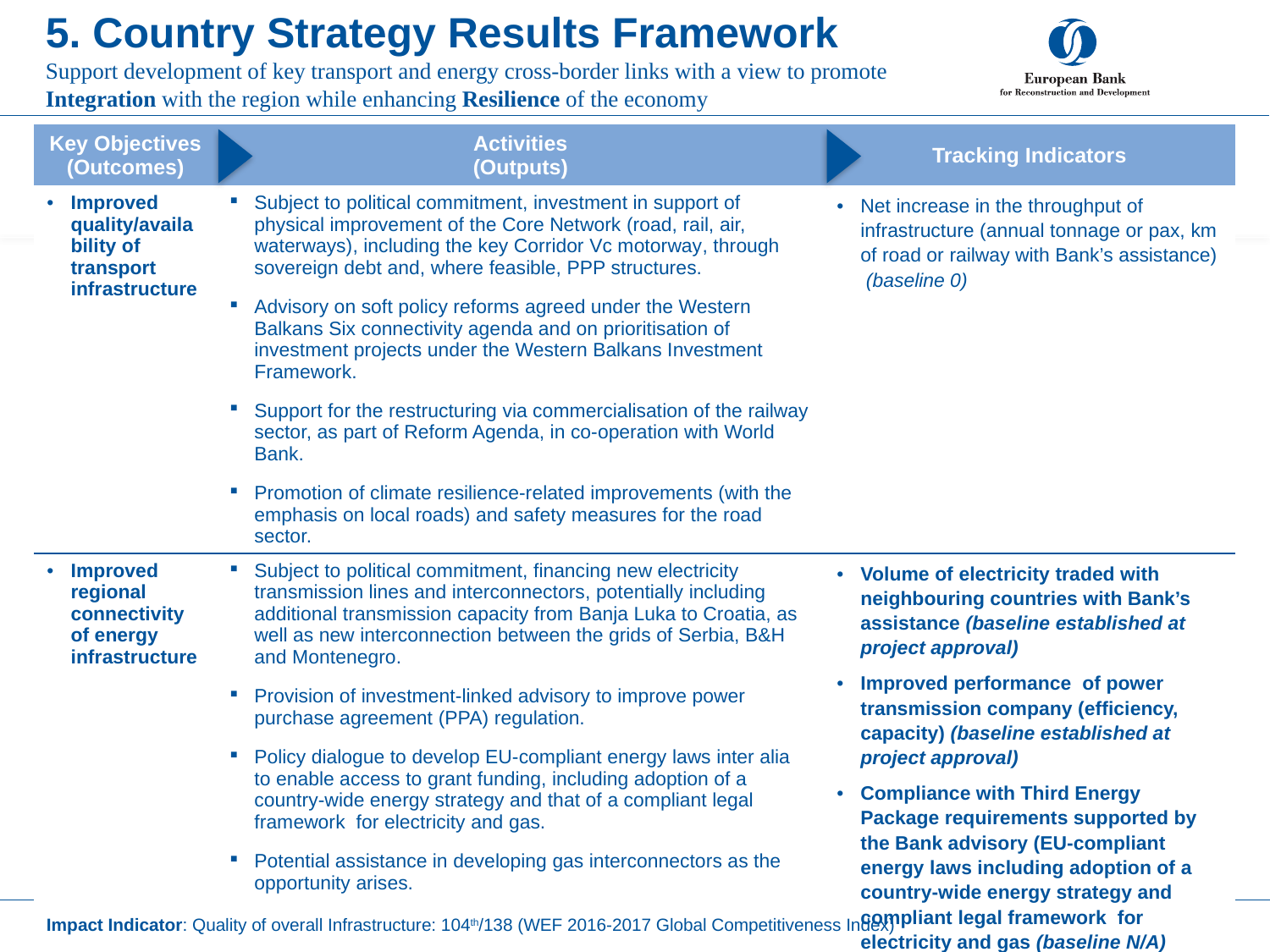

# 5. Country Strategy Results Framework Support development of key transport and energy cross-border links with a view to promote Integration with the region while enhancing Resilience of the economy
| Key Objectives (Outcomes) | Activities (Outputs) | Tracking Indicators |
| --- | --- | --- |
| Improved quality/availability of transport infrastructure | Subject to political commitment, investment in support of physical improvement of the Core Network (road, rail, air, waterways), including the key Corridor Vc motorway, through sovereign debt and, where feasible, PPP structures. Advisory on soft policy reforms agreed under the Western Balkans Six connectivity agenda and on prioritisation of investment projects under the Western Balkans Investment Framework. Support for the restructuring via commercialisation of the railway sector, as part of Reform Agenda, in co-operation with World Bank. Promotion of climate resilience-related improvements (with the emphasis on local roads) and safety measures for the road sector. | Net increase in the throughput of infrastructure (annual tonnage or pax, km of road or railway with Bank’s assistance) (baseline 0) |
| Improved regional connectivity of energy infrastructure | Subject to political commitment, financing new electricity transmission lines and interconnectors, potentially including additional transmission capacity from Banja Luka to Croatia, as well as new interconnection between the grids of Serbia, B&H and Montenegro. Provision of investment-linked advisory to improve power purchase agreement (PPA) regulation. Policy dialogue to develop EU-compliant energy laws inter alia to enable access to grant funding, including adoption of a country-wide energy strategy and that of a compliant legal framework for electricity and gas. Potential assistance in developing gas interconnectors as the opportunity arises. | Volume of electricity traded with neighbouring countries with Bank’s assistance (baseline established at project approval) Improved performance of power transmission company (efficiency, capacity) (baseline established at project approval) Compliance with Third Energy Package requirements supported by the Bank advisory (EU-compliant energy laws including adoption of a country-wide energy strategy and compliant legal framework for electricity and gas (baseline N/A) |

14
Impact Indicator: Quality of overall Infrastructure: 104th/138 (WEF 2016-2017 Global Competitiveness Index)